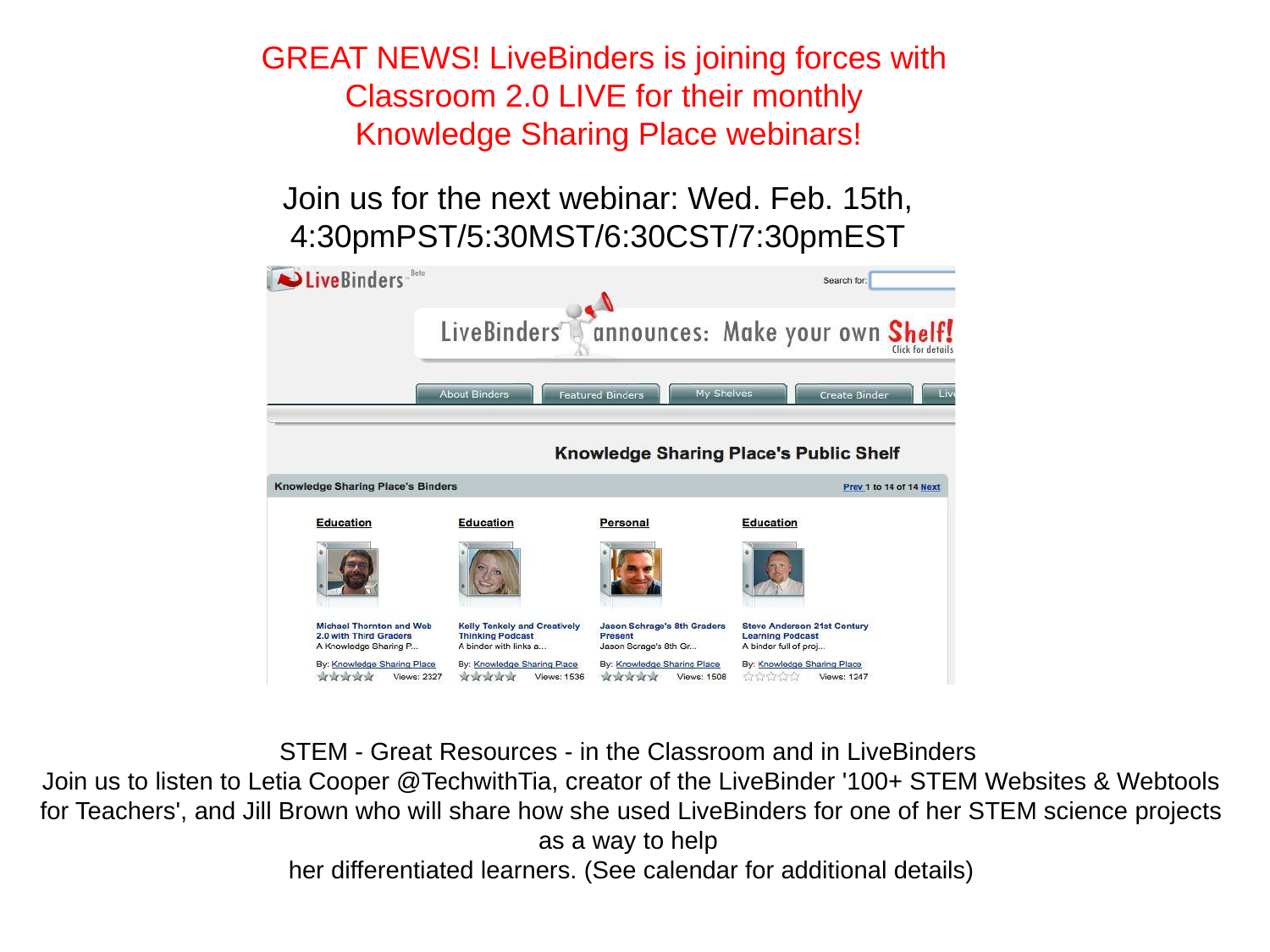

GREAT NEWS! LiveBinders is joining forces with
Classroom 2.0 LIVE for their monthly
Knowledge Sharing Place webinars!
Join us for the next webinar: Wed. Feb. 15th, 4:30pmPST/5:30MST/6:30CST/7:30pmEST

STEM - Great Resources - in the Classroom and in LiveBinders
Join us to listen to Letia Cooper @TechwithTia, creator of the LiveBinder '100+ STEM Websites & Webtools for Teachers', and Jill Brown who will share how she used LiveBinders for one of her STEM science projects as a way to help
her differentiated learners. (See calendar for additional details)